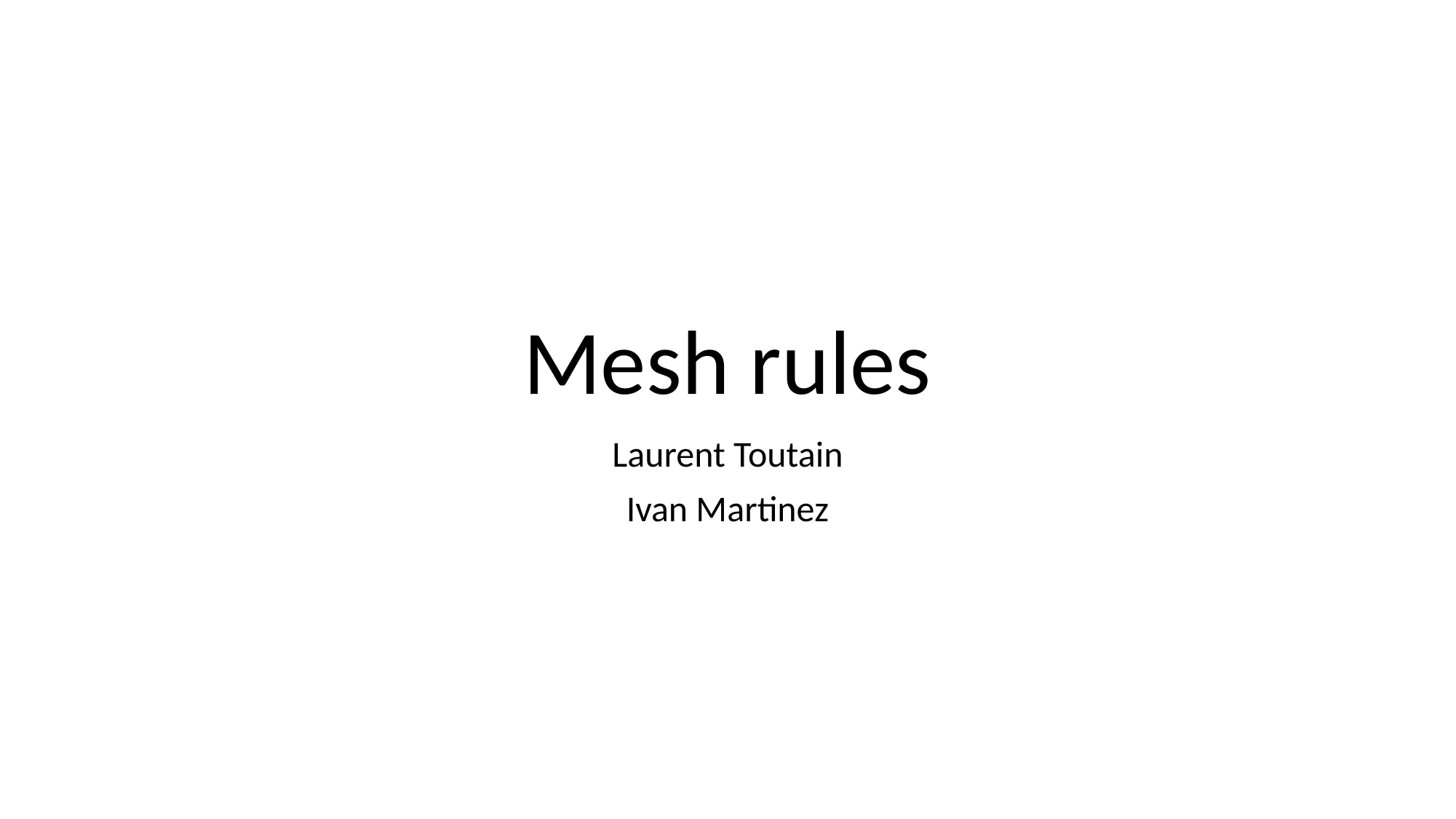

# Mesh rules
Laurent Toutain
Ivan Martinez